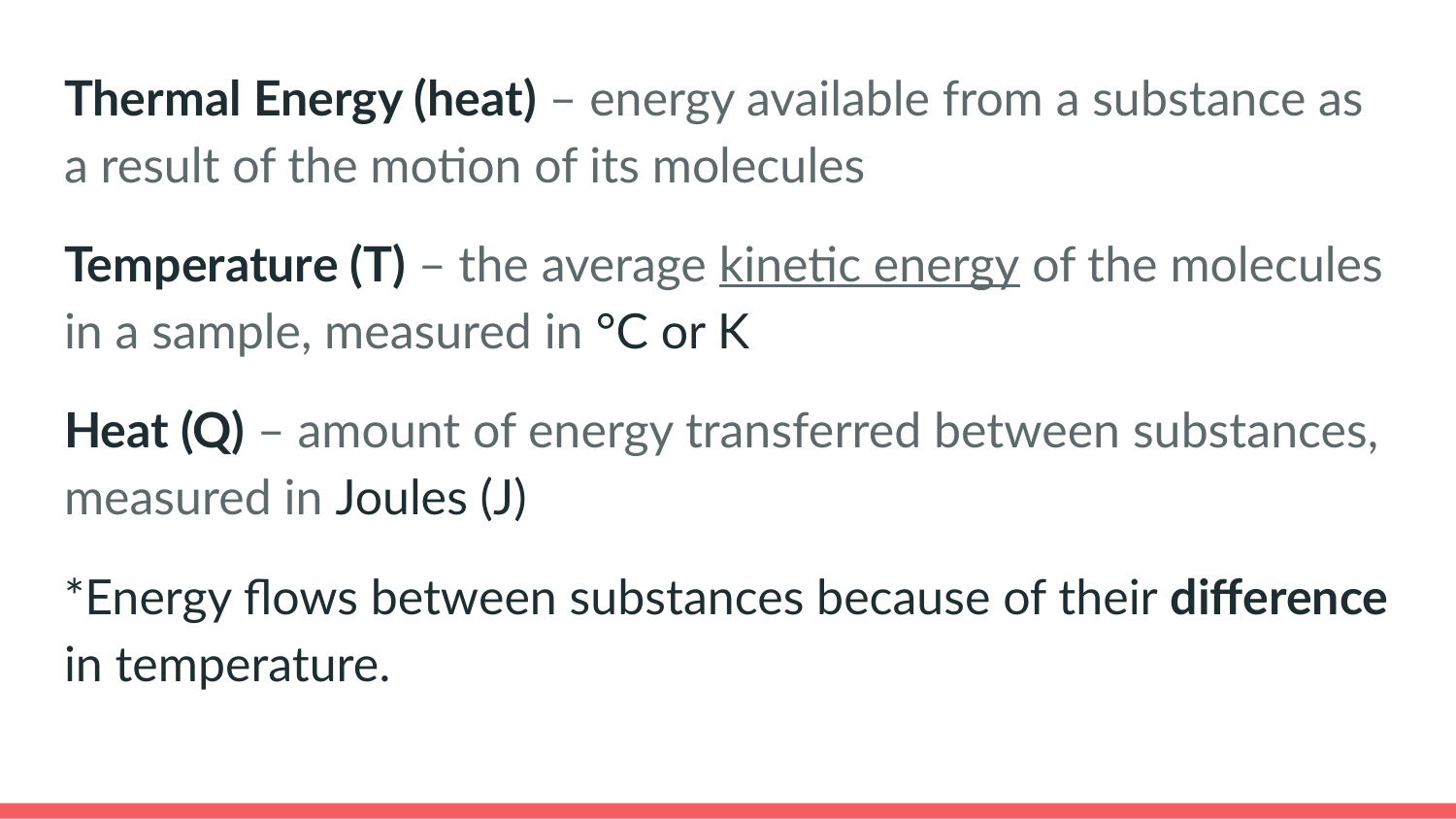

Thermal Energy (heat) – energy available from a substance as a result of the motion of its molecules
Temperature (T) – the average kinetic energy of the molecules in a sample, measured in °C or K
Heat (Q) – amount of energy transferred between substances, measured in Joules (J)
*Energy flows between substances because of their difference in temperature.